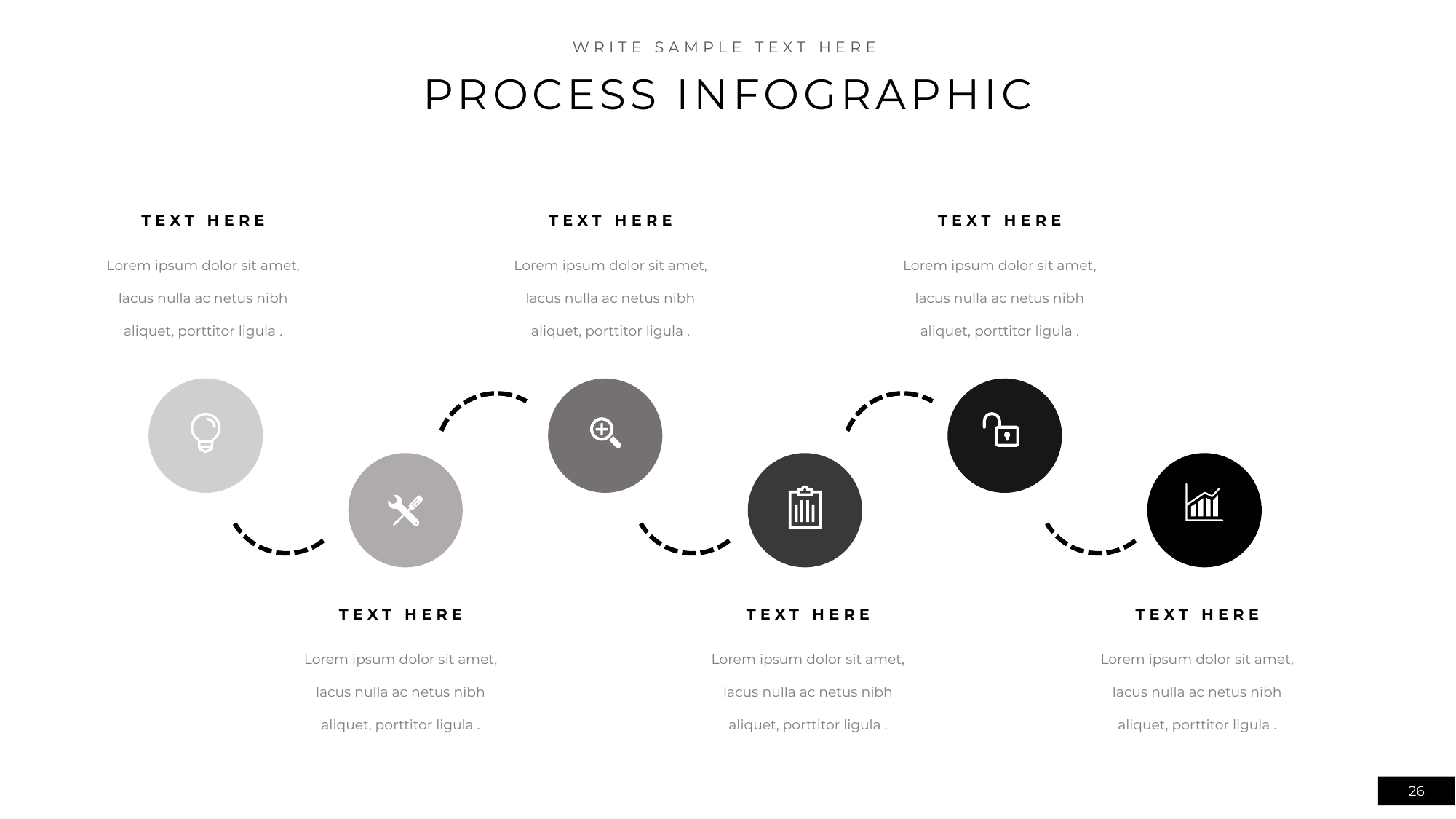

WRITE SAMPLE TEXT HERE
PROCESS INFOGRAPHIC
TEXT HERE
TEXT HERE
TEXT HERE
Lorem ipsum dolor sit amet, lacus nulla ac netus nibh aliquet, porttitor ligula .
Lorem ipsum dolor sit amet, lacus nulla ac netus nibh aliquet, porttitor ligula .
Lorem ipsum dolor sit amet, lacus nulla ac netus nibh aliquet, porttitor ligula .

TEXT HERE
TEXT HERE
TEXT HERE
Lorem ipsum dolor sit amet, lacus nulla ac netus nibh aliquet, porttitor ligula .
Lorem ipsum dolor sit amet, lacus nulla ac netus nibh aliquet, porttitor ligula .
Lorem ipsum dolor sit amet, lacus nulla ac netus nibh aliquet, porttitor ligula .

26